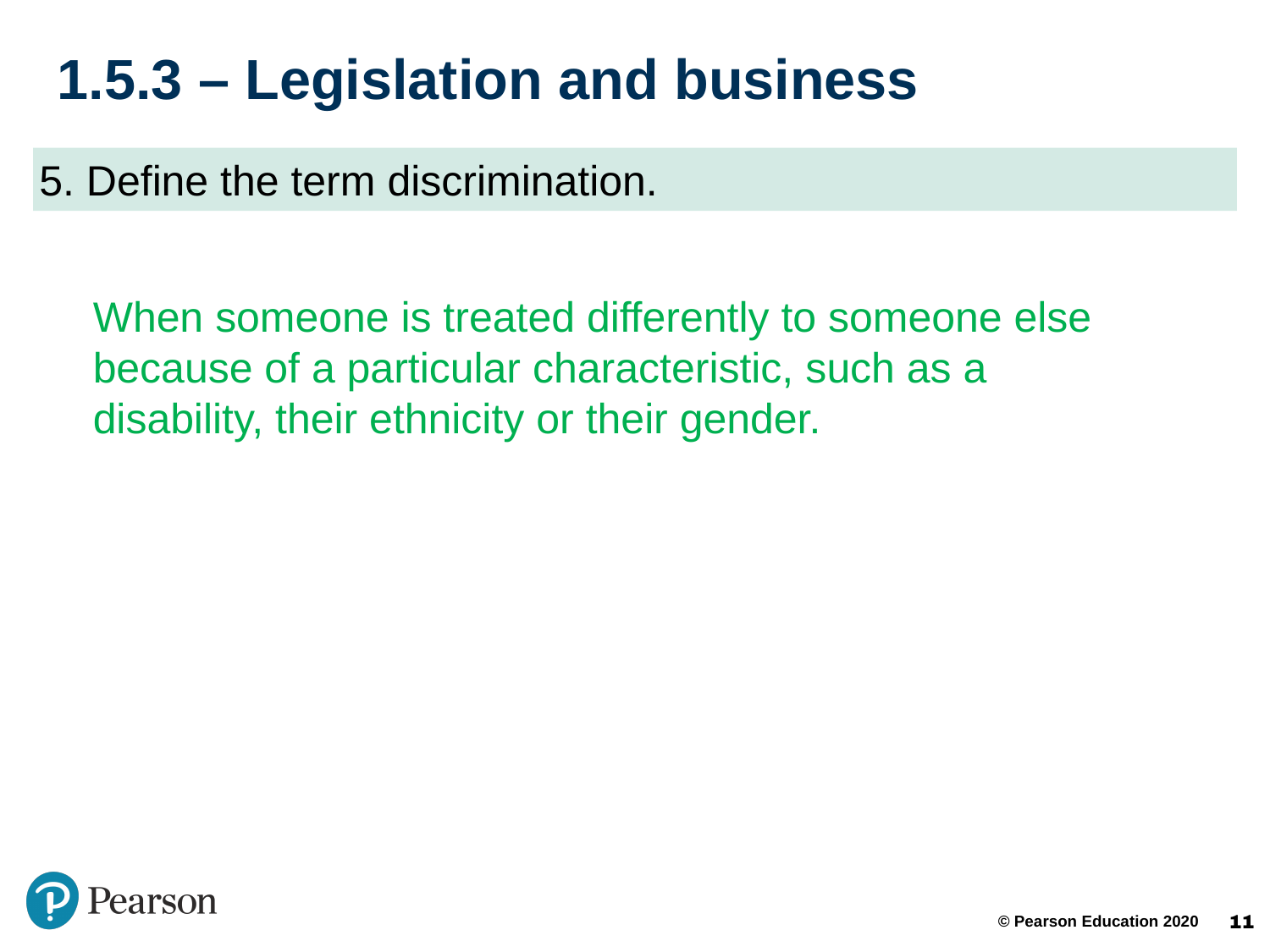

# 1.5.3 – Legislation and business
5. Define the term discrimination.
When someone is treated differently to someone else because of a particular characteristic, such as a disability, their ethnicity or their gender.
11